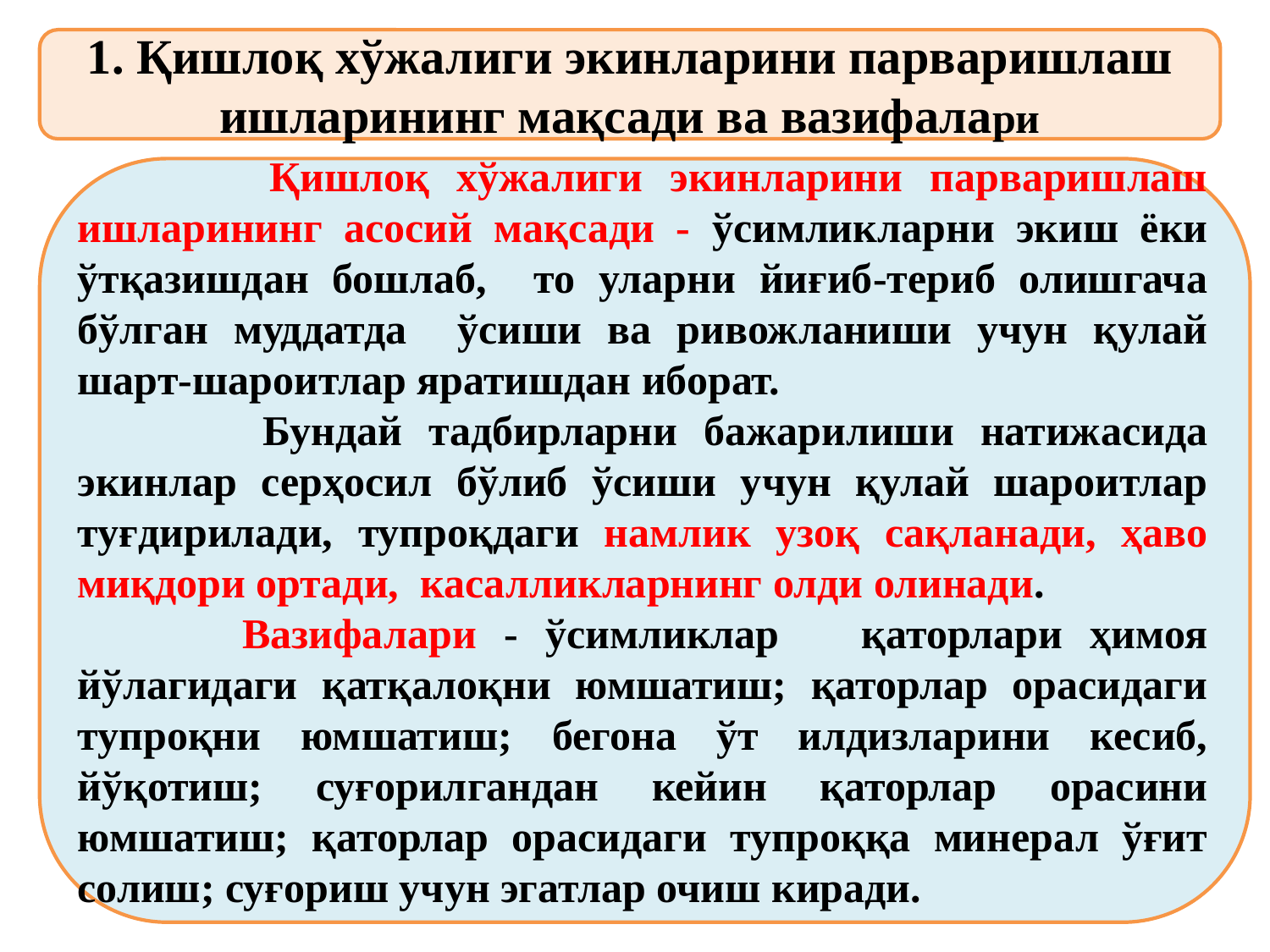

1. Қишлоқ хўжалиги экинларини парваришлаш ишларининг мақсади ва вазифалари
       Қишлоқ хўжалиги экинларини парваришлаш ишларининг асосий мақсади - ўсимликларни экиш ёки ўтқазишдан бошлаб,  то уларни йиғиб-териб олишгача бўлган муддатда  ўсиши ва ривожланиши учун қулай шарт-шароитлар яратишдан иборат.
       Бундай тадбирларни бажарилиши натижасида экинлар серҳосил бўлиб ўсиши учун қулай шароитлар туғдирилади, тупроқдаги намлик узоқ сақланади, ҳаво миқдори ортади,  касалликларнинг олди олинади.
      Вазифалари - ўсимликлар   қаторлари ҳимоя йўлагидаги қатқалоқни юмшатиш; қаторлар орасидаги тупроқни юмшатиш; бегона ўт илдизларини кесиб, йўқотиш; суғорилгандан кейин қаторлар орасини юмшатиш; қаторлар орасидаги тупроққа минерал ўғит солиш; суғориш учун эгатлар очиш киради.